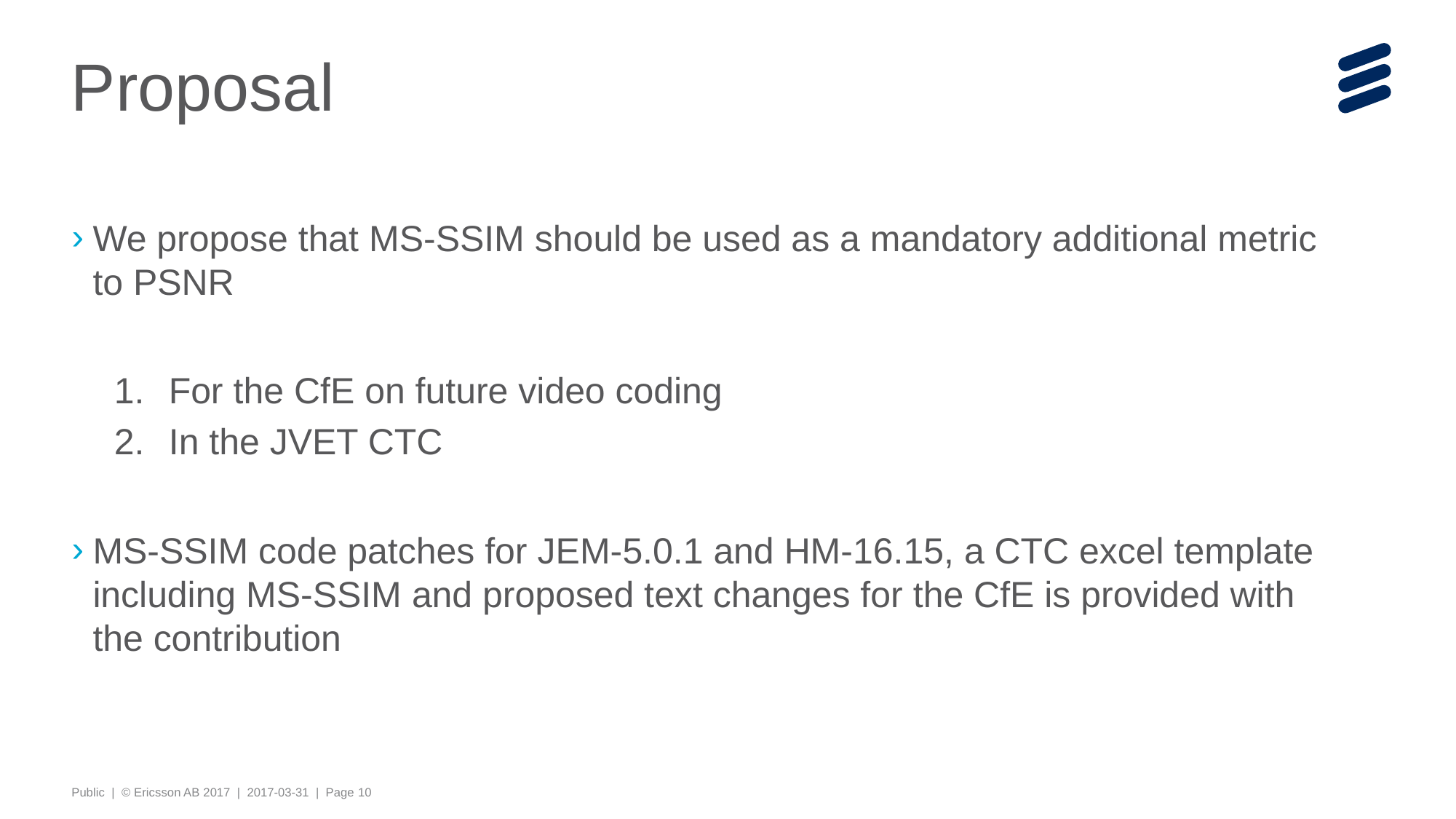

# Proposal
We propose that MS-SSIM should be used as a mandatory additional metric to PSNR

For the CfE on future video coding
In the JVET CTC

MS-SSIM code patches for JEM-5.0.1 and HM-16.15, a CTC excel template including MS-SSIM and proposed text changes for the CfE is provided with the contribution